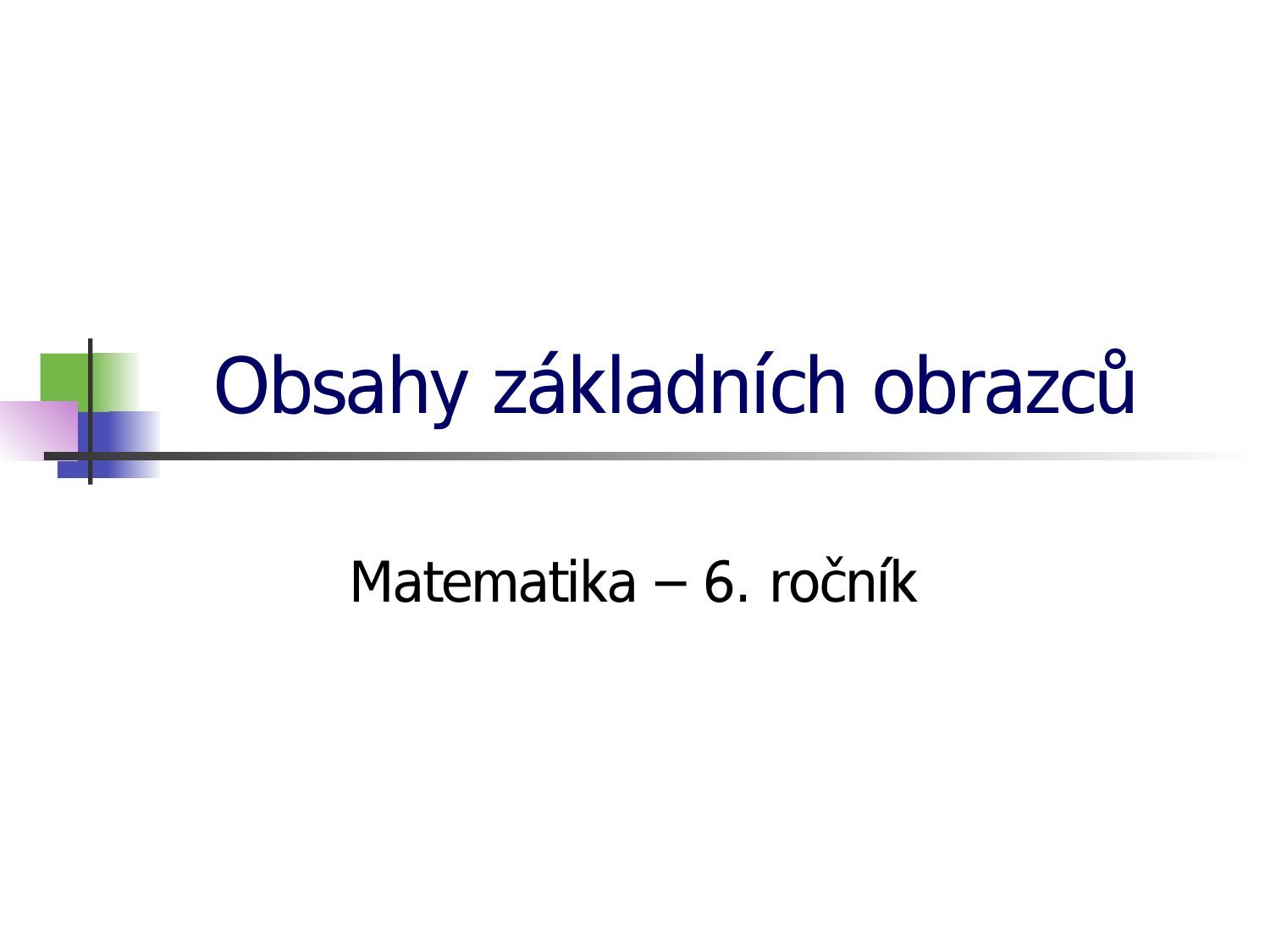

# Obsahy základních obrazců
Matematika – 6. ročník